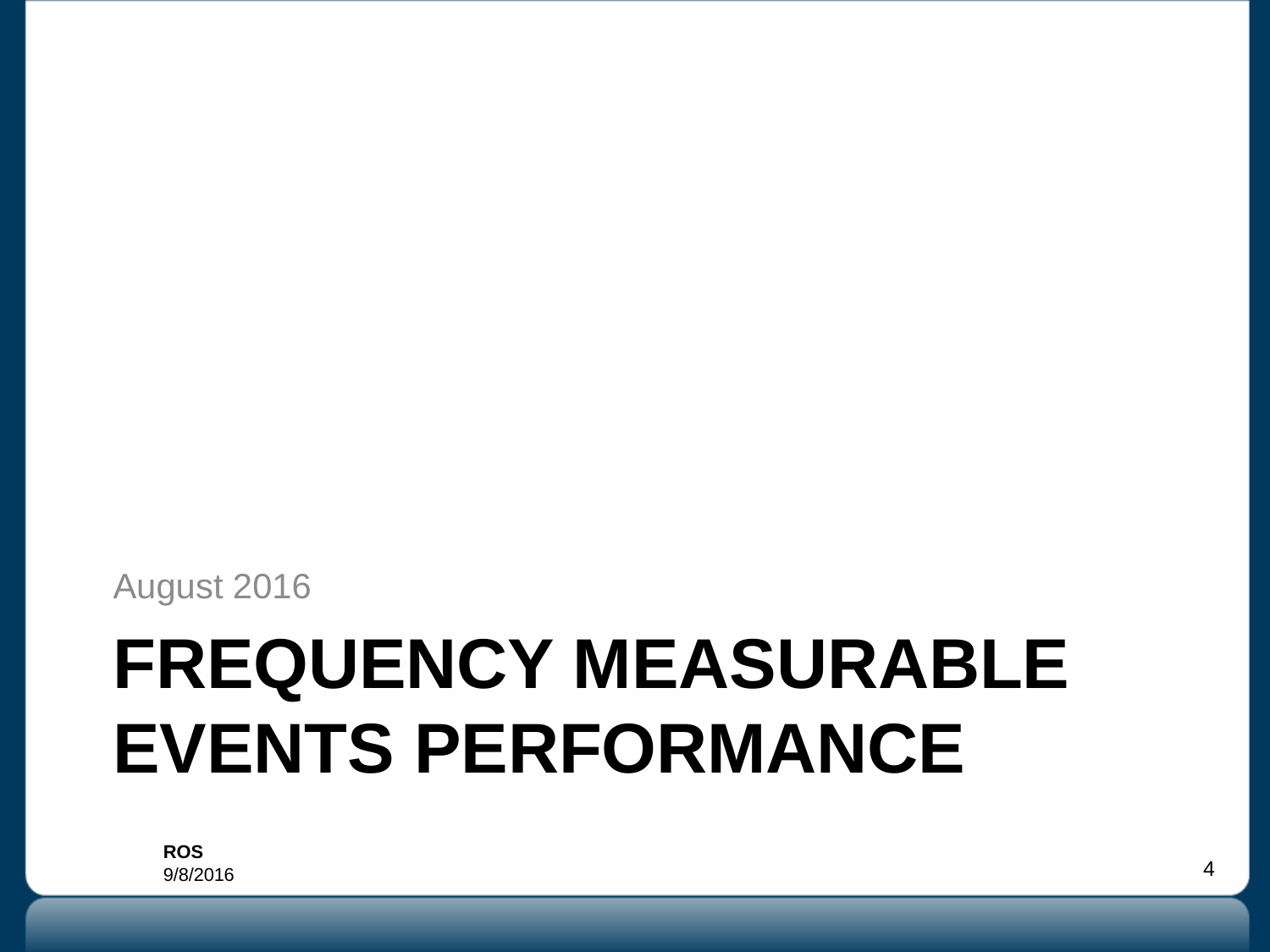

August 2016
# Frequency Measurable Events Performance